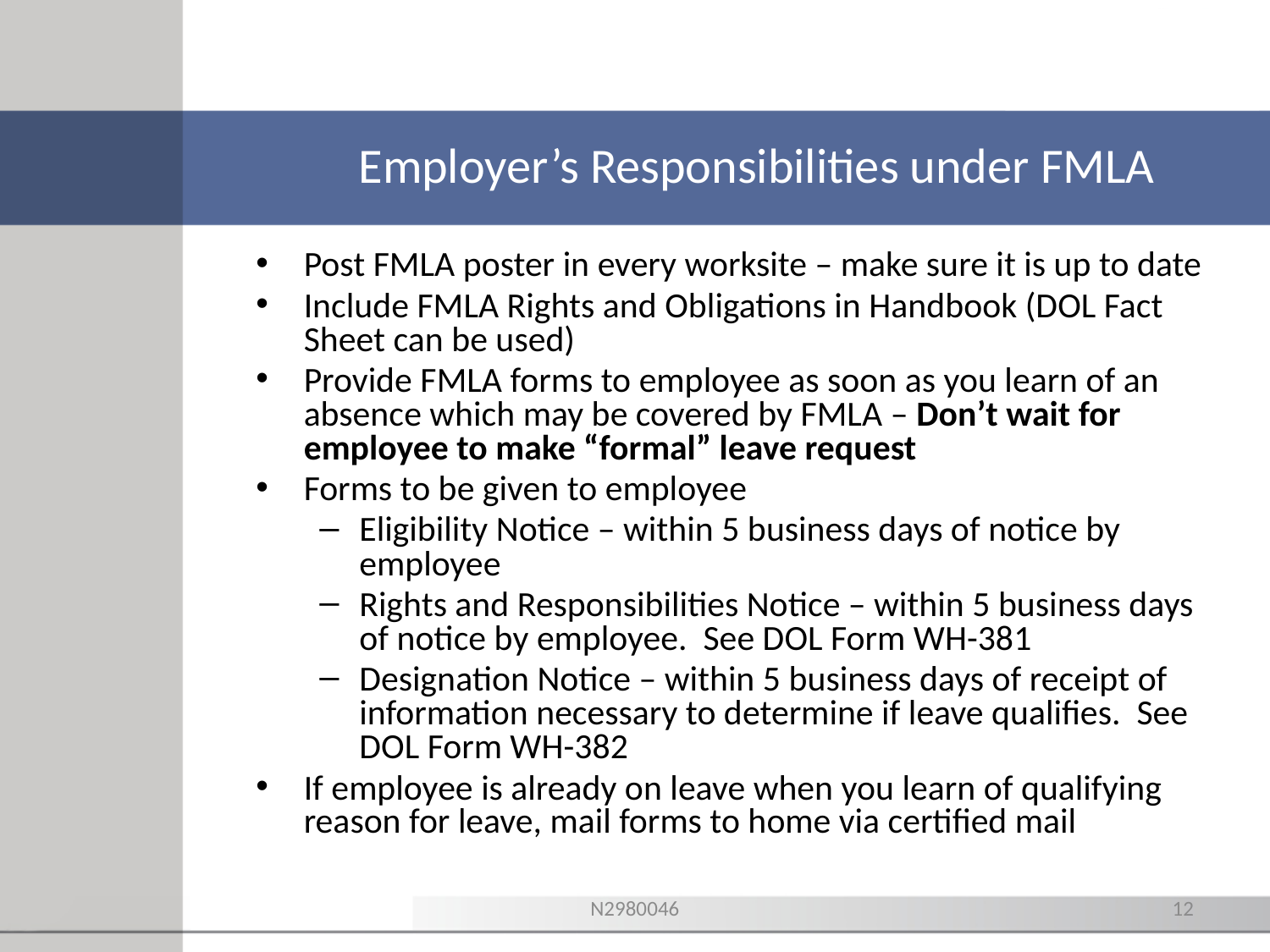

# Employer’s Responsibilities under FMLA

Post FMLA poster in every worksite – make sure it is up to date
Include FMLA Rights and Obligations in Handbook (DOL Fact Sheet can be used)
Provide FMLA forms to employee as soon as you learn of an absence which may be covered by FMLA – Don’t wait for employee to make “formal” leave request
Forms to be given to employee
Eligibility Notice – within 5 business days of notice by employee
Rights and Responsibilities Notice – within 5 business days of notice by employee.  See DOL Form WH-381
Designation Notice – within 5 business days of receipt of information necessary to determine if leave qualifies.  See DOL Form WH-382
If employee is already on leave when you learn of qualifying reason for leave, mail forms to home via certified mail

N2980046
12